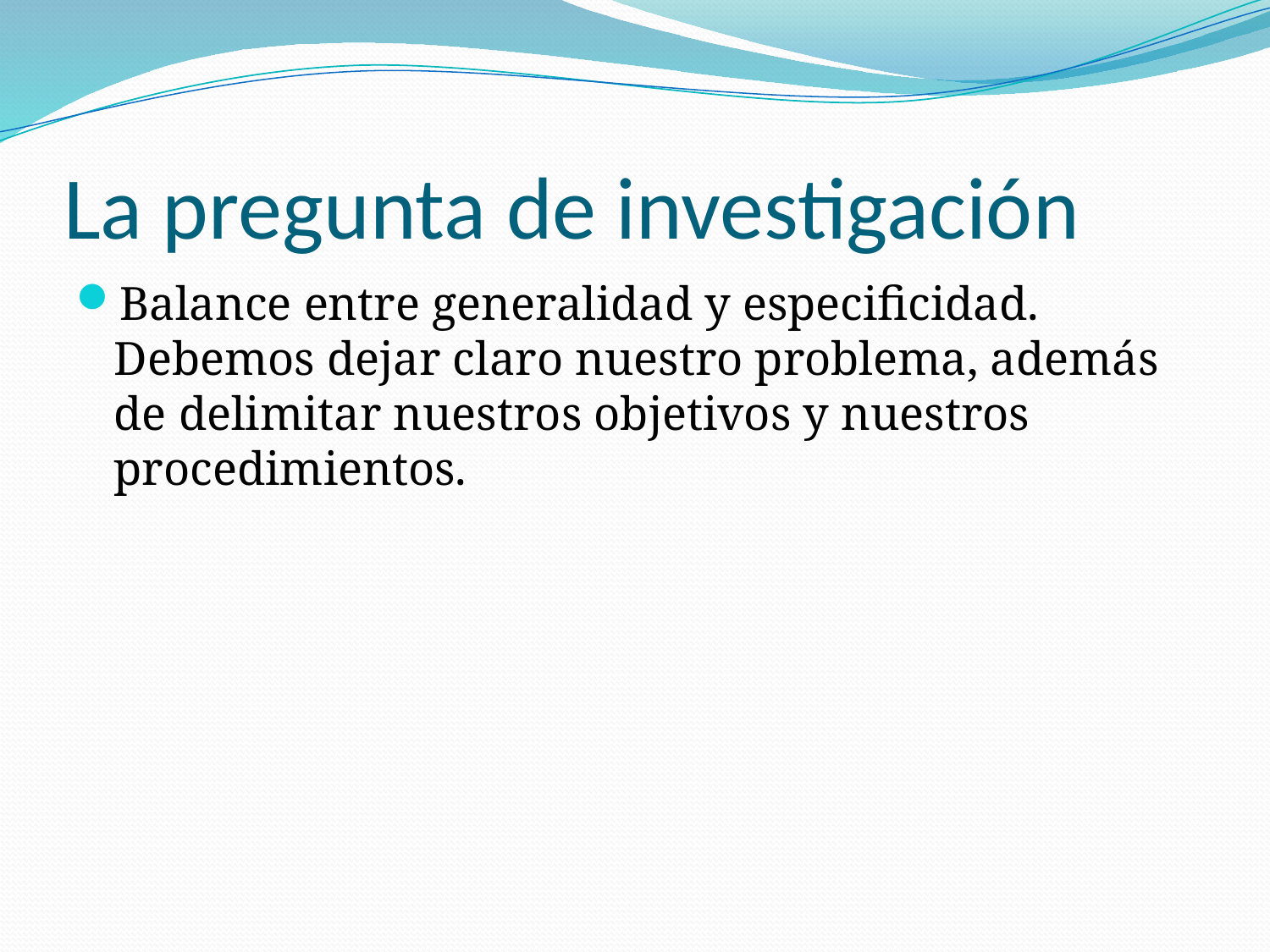

# La pregunta de investigación
Balance entre generalidad y especificidad. Debemos dejar claro nuestro problema, además de delimitar nuestros objetivos y nuestros procedimientos.